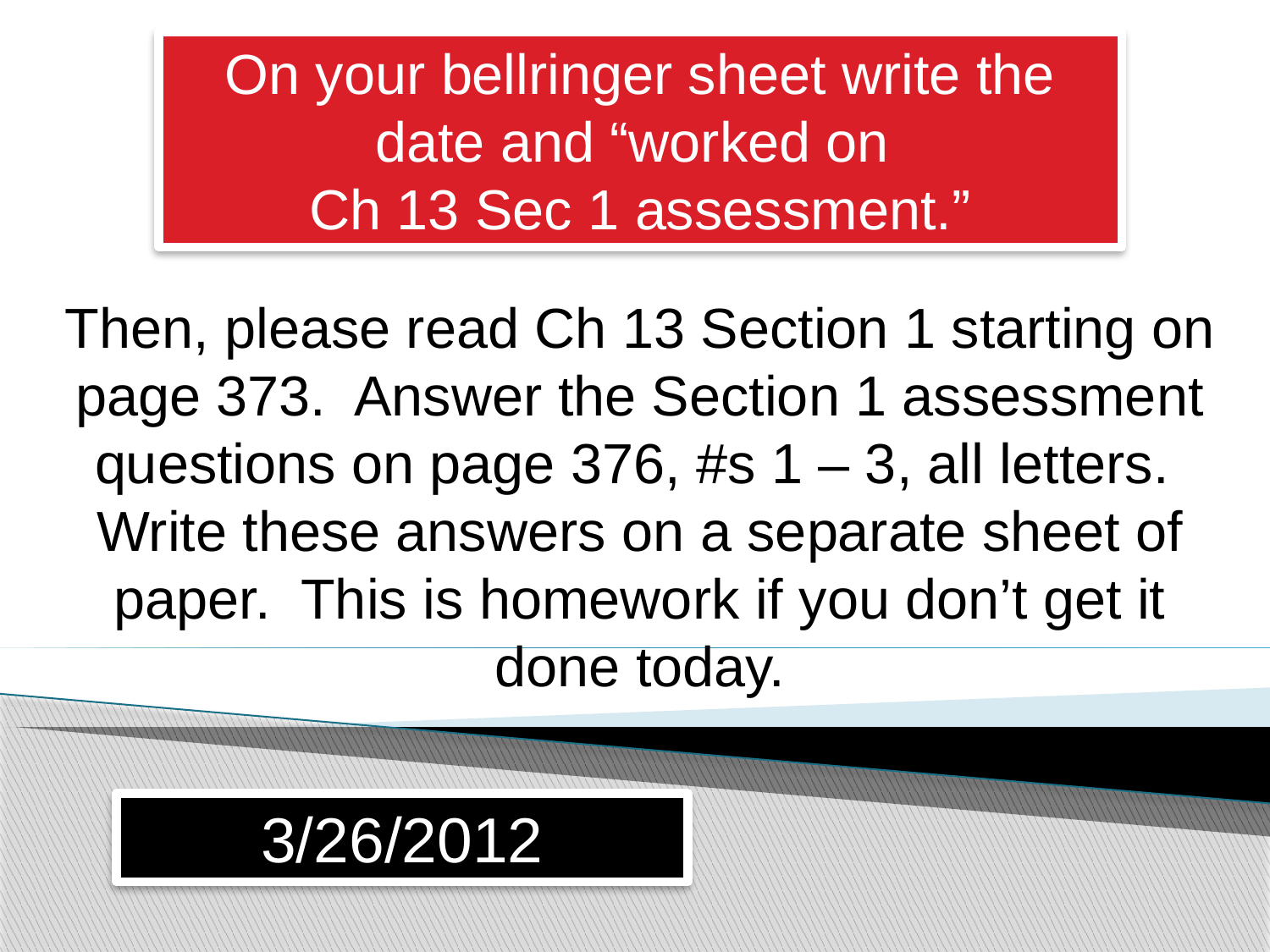

On your bellringer sheet write the date and “worked on
Ch 13 Sec 1 assessment.”
Then, please read Ch 13 Section 1 starting on page 373.  Answer the Section 1 assessment questions on page 376, #s 1 – 3, all letters.  Write these answers on a separate sheet of paper.  This is homework if you don’t get it done today.
3/26/2012